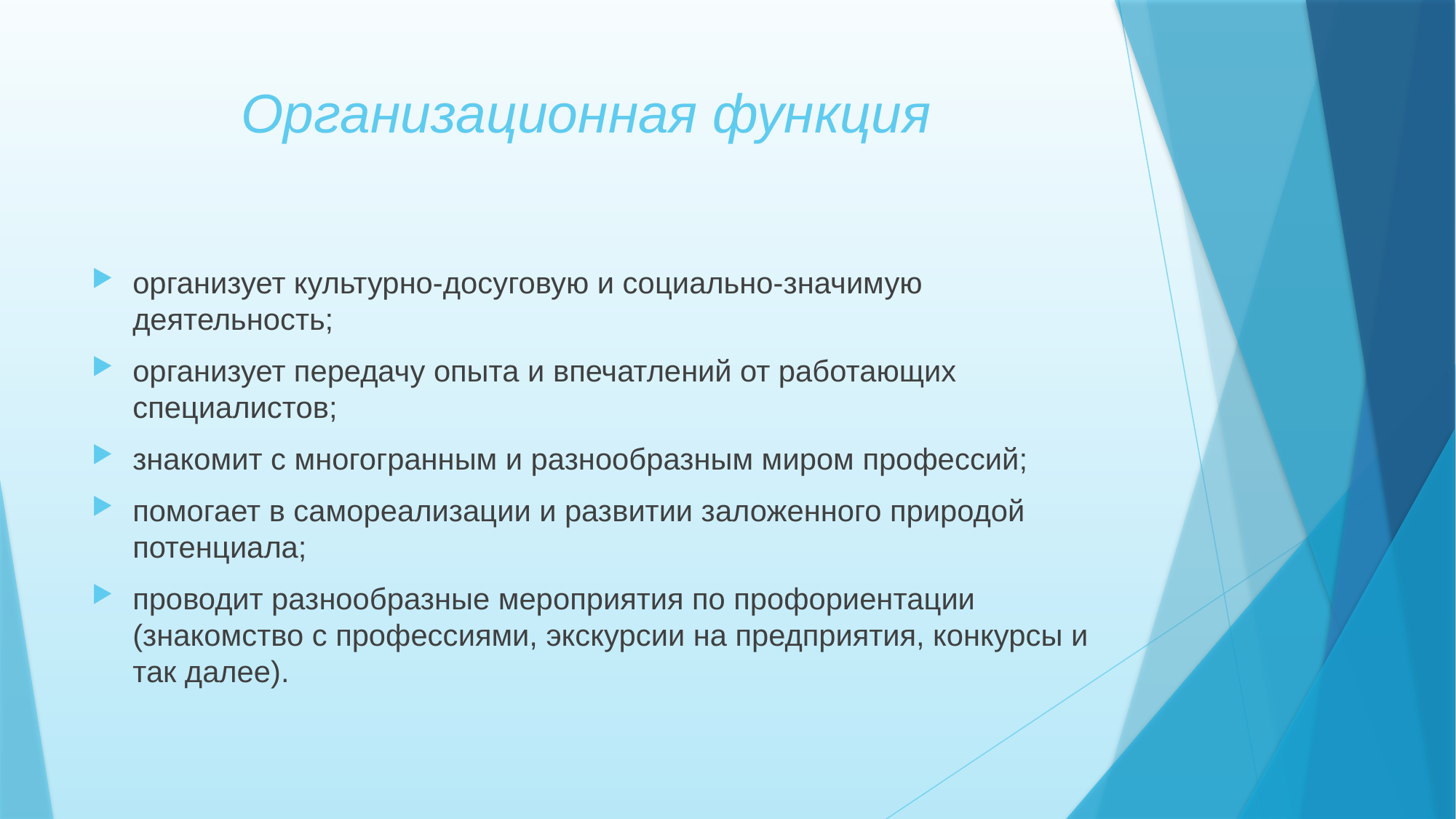

# Организационная функция
организует культурно-досуговую и социально-значимую деятельность;
организует передачу опыта и впечатлений от работающих специалистов;
знакомит с многогранным и разнообразным миром профессий;
помогает в самореализации и развитии заложенного природой потенциала;
проводит разнообразные мероприятия по профориентации (знакомство с профессиями, экскурсии на предприятия, конкурсы и так далее).